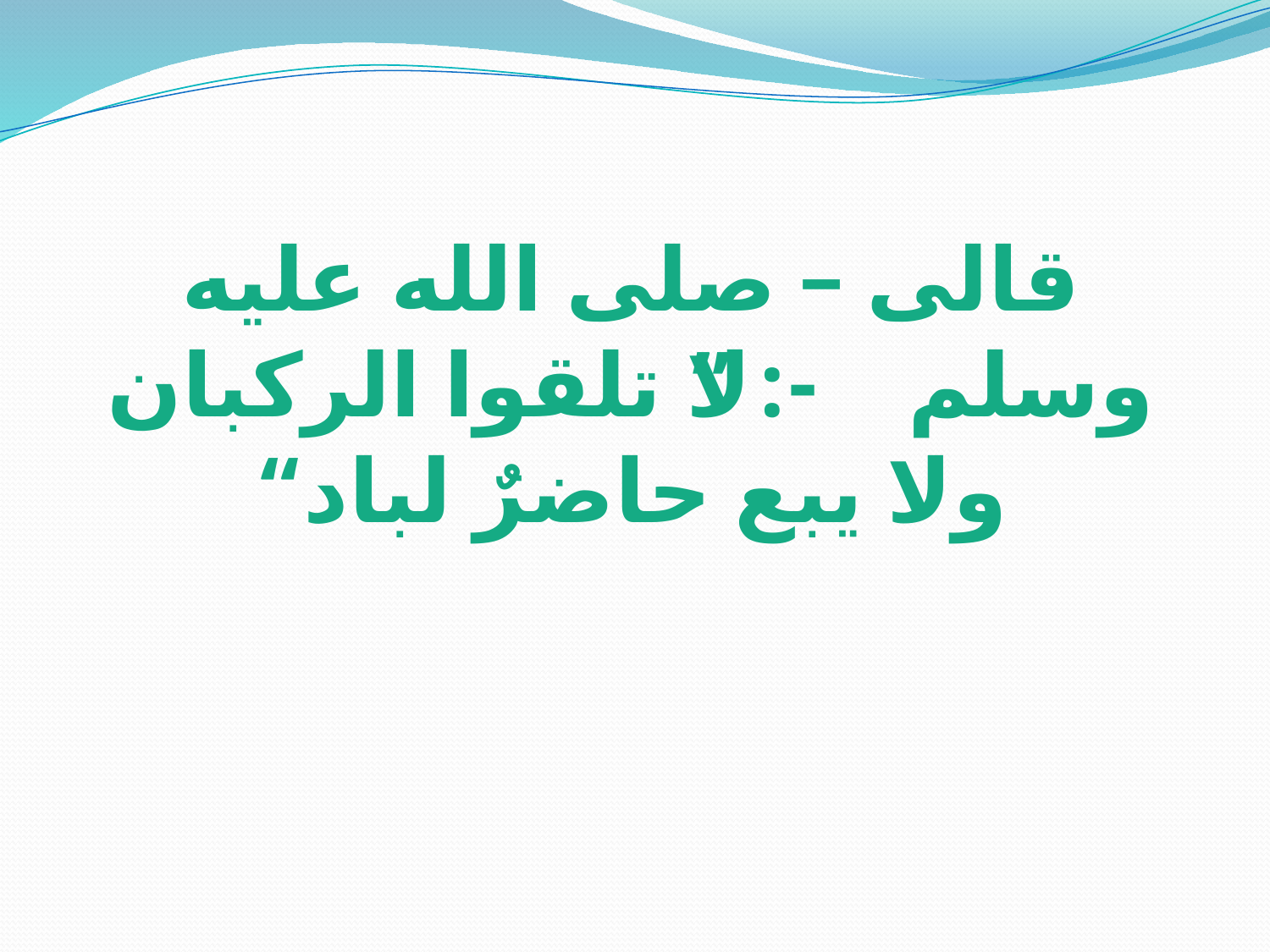

# قالى – صلى الله عليه وسلم -: ”لا تلقوا الركبان ولا يبع حاضرٌ لباد“